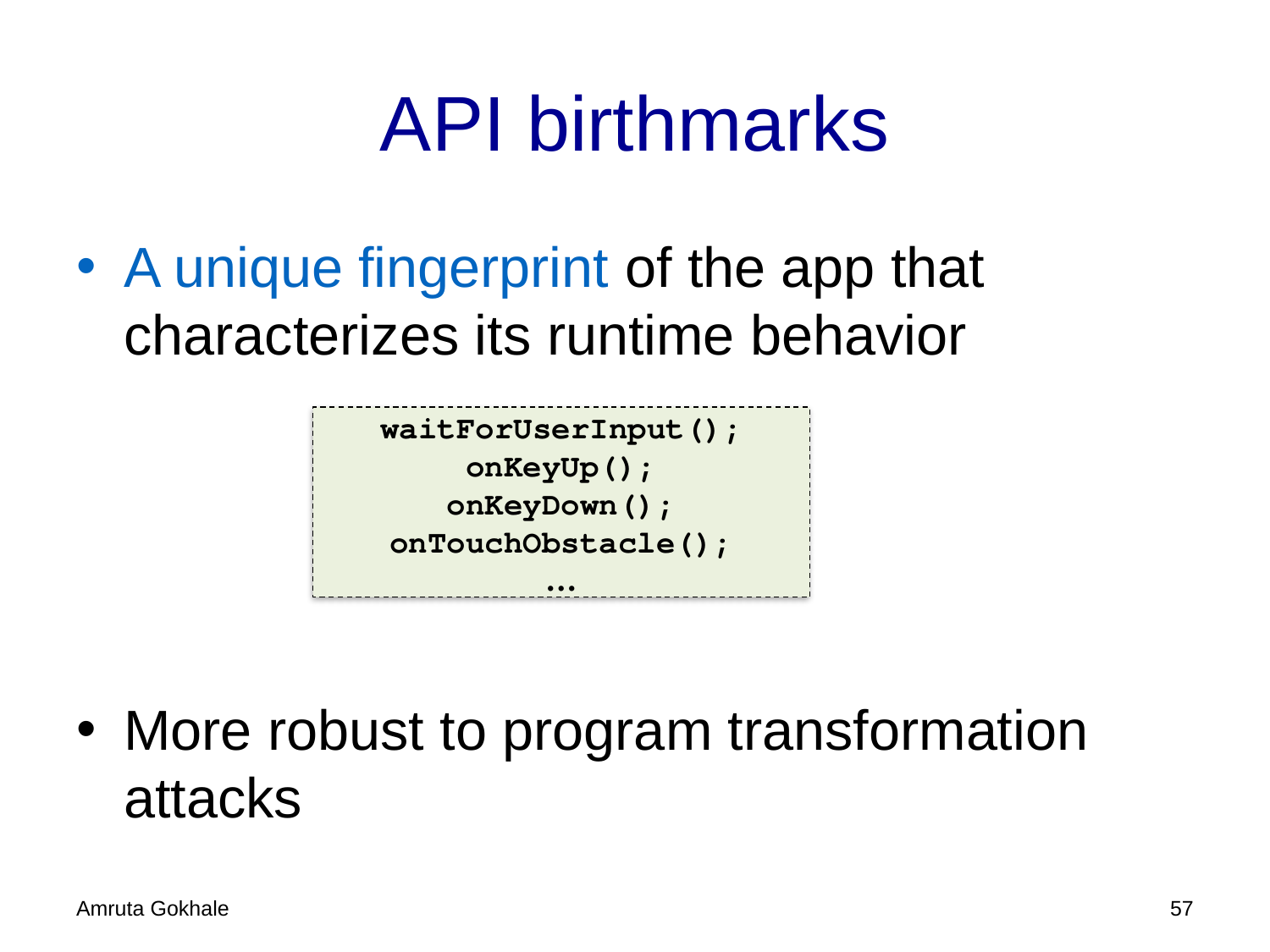

# API birthmarks
A unique fingerprint of the app that characterizes its runtime behavior

More robust to program transformation attacks
waitForUserInput();
onKeyUp();
onKeyDown();
onTouchObstacle();
…
Amruta Gokhale
57